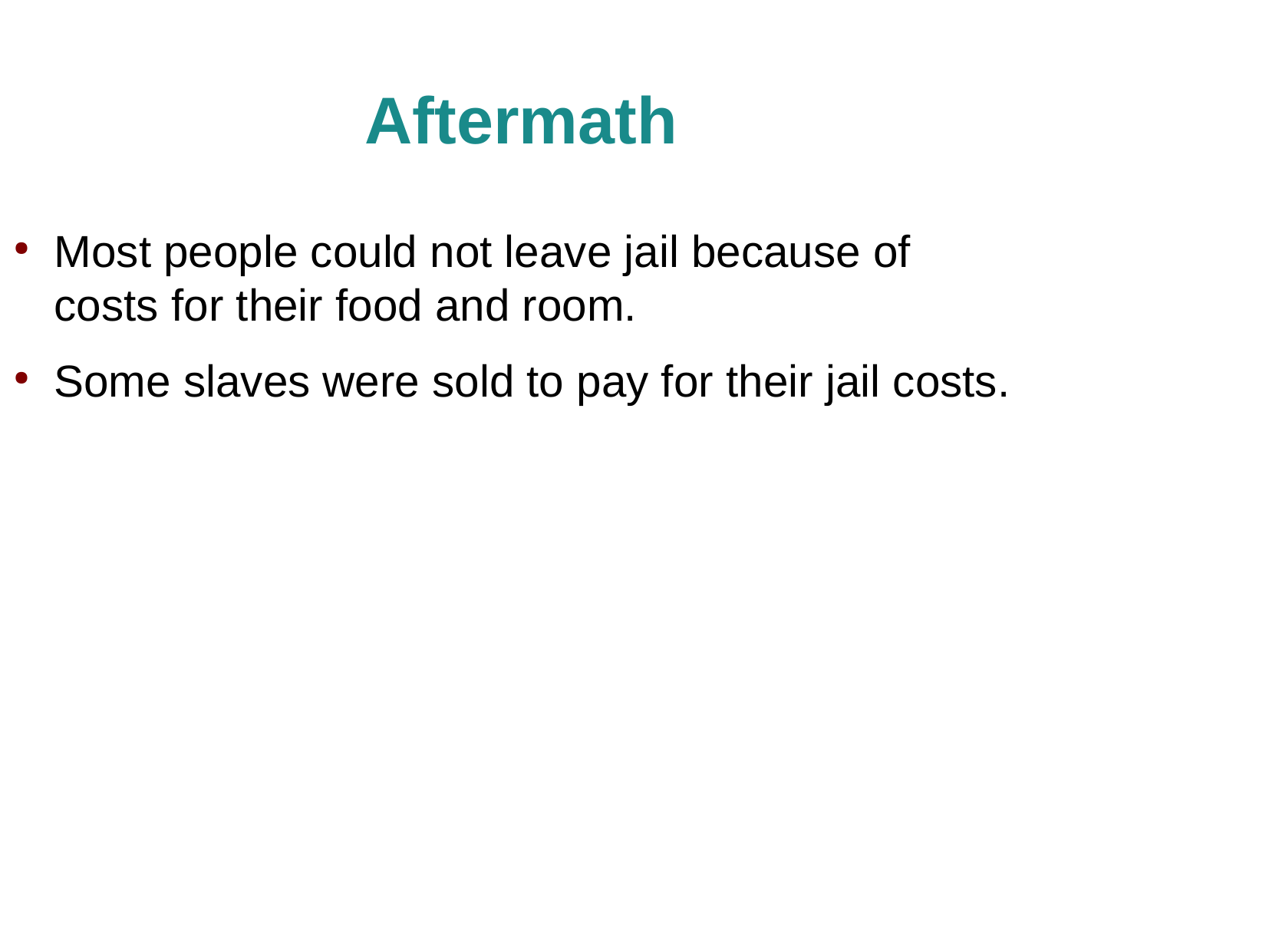

Aftermath
Most people could not leave jail because of costs for their food and room.
Some slaves were sold to pay for their jail costs.